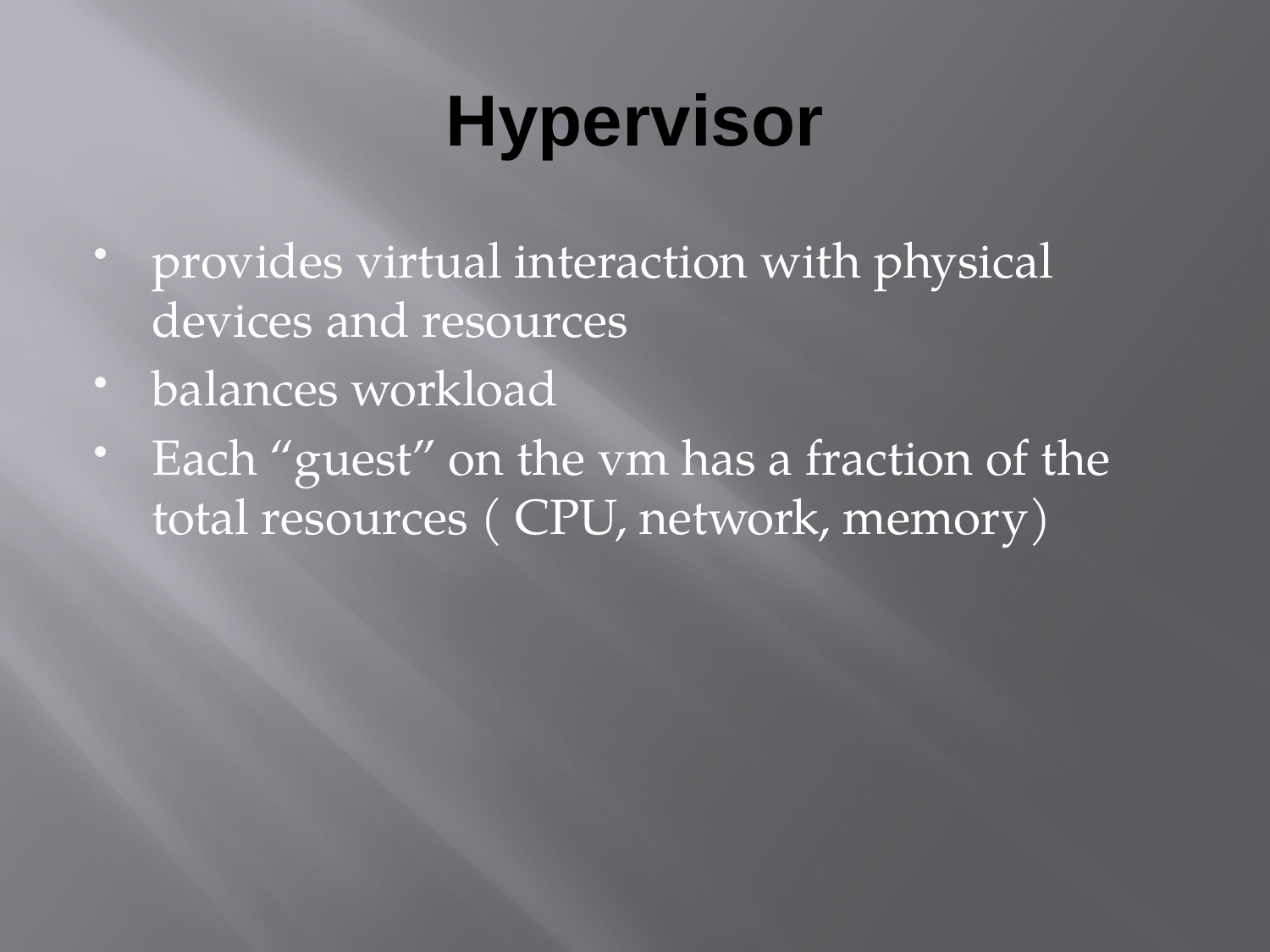

# Hypervisor
provides virtual interaction with physical devices and resources
balances workload
Each “guest” on the vm has a fraction of the total resources ( CPU, network, memory)